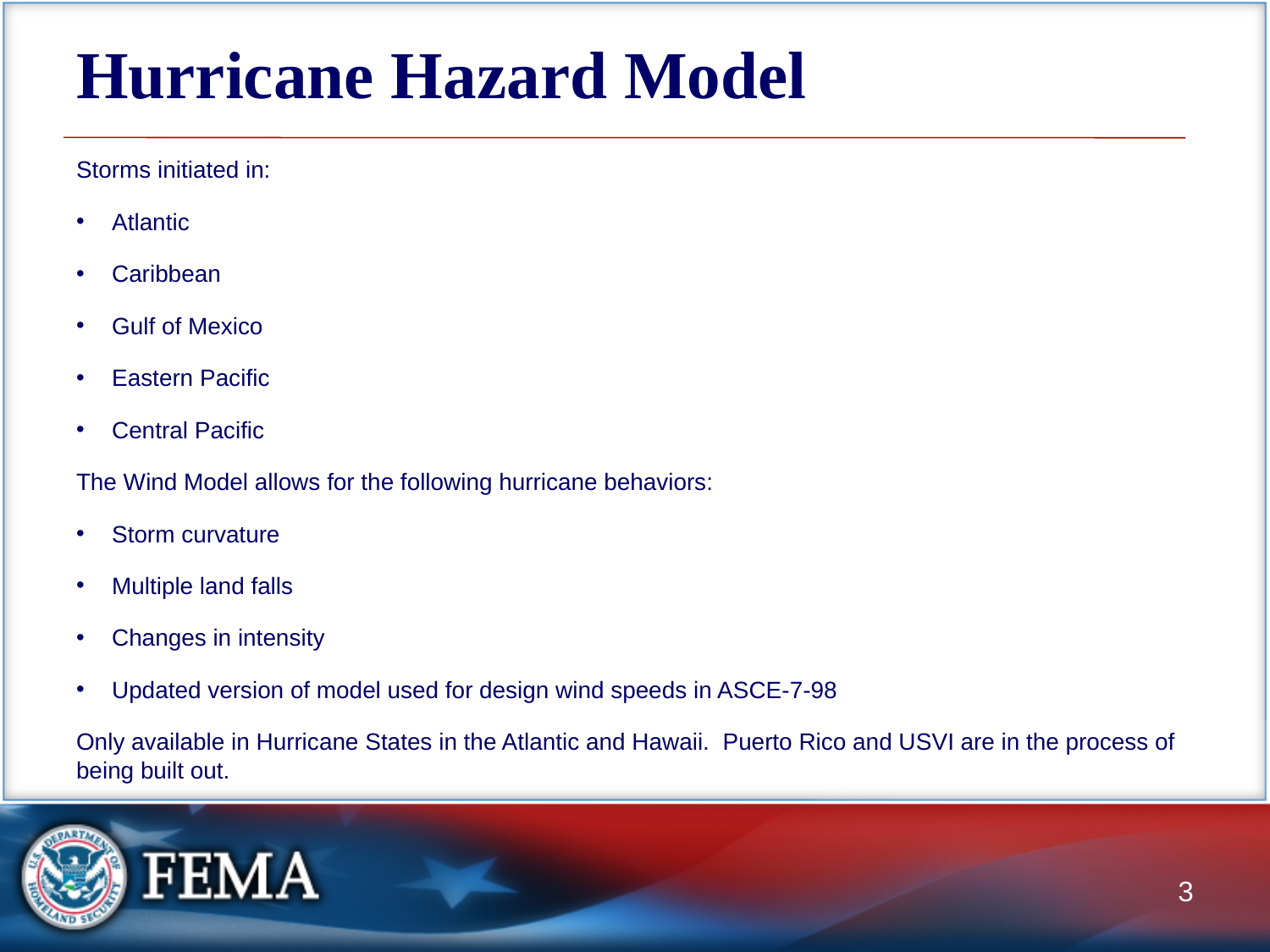

# Hurricane Hazard Model
Storms initiated in:
Atlantic
Caribbean
Gulf of Mexico
Eastern Pacific
Central Pacific
The Wind Model allows for the following hurricane behaviors:
Storm curvature
Multiple land falls
Changes in intensity
Updated version of model used for design wind speeds in ASCE-7-98
Only available in Hurricane States in the Atlantic and Hawaii.  Puerto Rico and USVI are in the process of being built out.
3